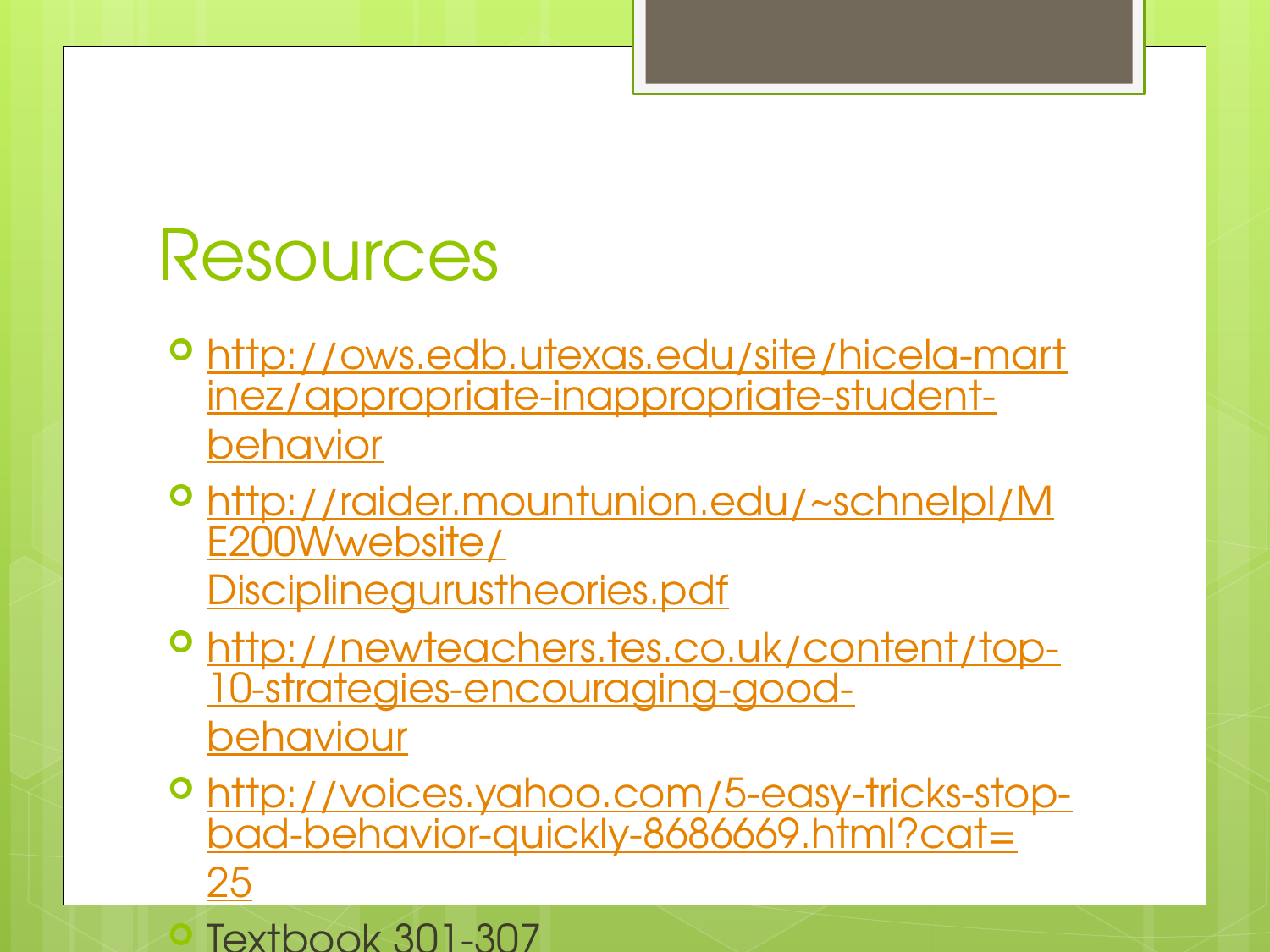

# Resources
http://ows.edb.utexas.edu/site/hicela-martinez/appropriate-inappropriate-student-behavior
http://raider.mountunion.edu/~schnelpl/ME200Wwebsite/Disciplinegurustheories.pdf
http://newteachers.tes.co.uk/content/top-10-strategies-encouraging-good-behaviour
http://voices.yahoo.com/5-easy-tricks-stop-bad-behavior-quickly-8686669.html?cat=25
Textbook 301-307